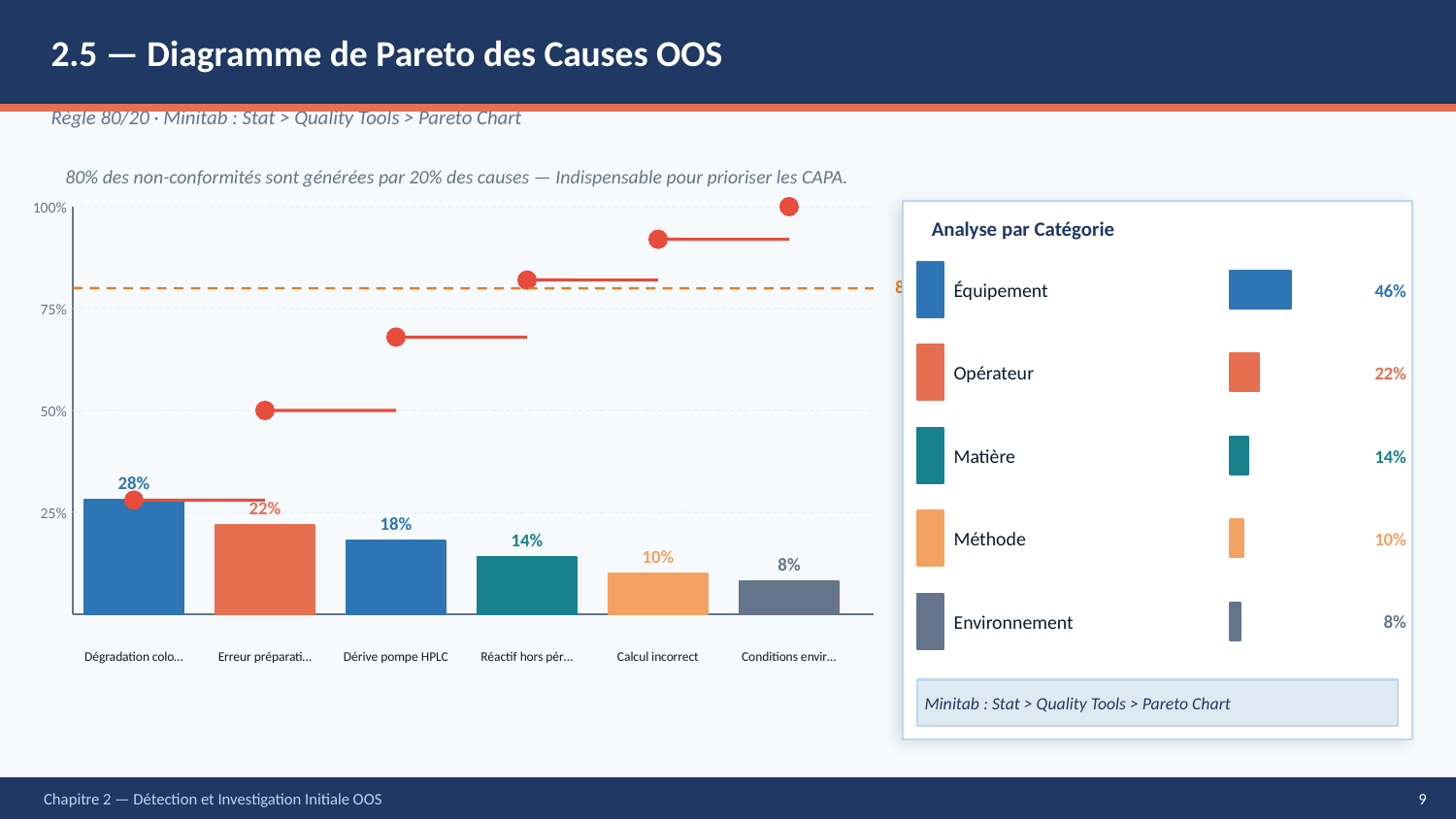

2.5 — Diagramme de Pareto des Causes OOS

Règle 80/20 · Minitab : Stat > Quality Tools > Pareto Chart
80% des non-conformités sont générées par 20% des causes — Indispensable pour prioriser les CAPA.
100%

Analyse par Catégorie

Équipement
46%
80%

75%

Opérateur
22%

50%

Matière
14%

28%

22%
25%

18%

Méthode
10%

14%

10%
8%

Environnement
8%

Dégradation colo…
Erreur préparati…
Dérive pompe HPLC
Réactif hors pér…
Calcul incorrect
Conditions envir…

Minitab : Stat > Quality Tools > Pareto Chart

Chapitre 2 — Détection et Investigation Initiale OOS
9